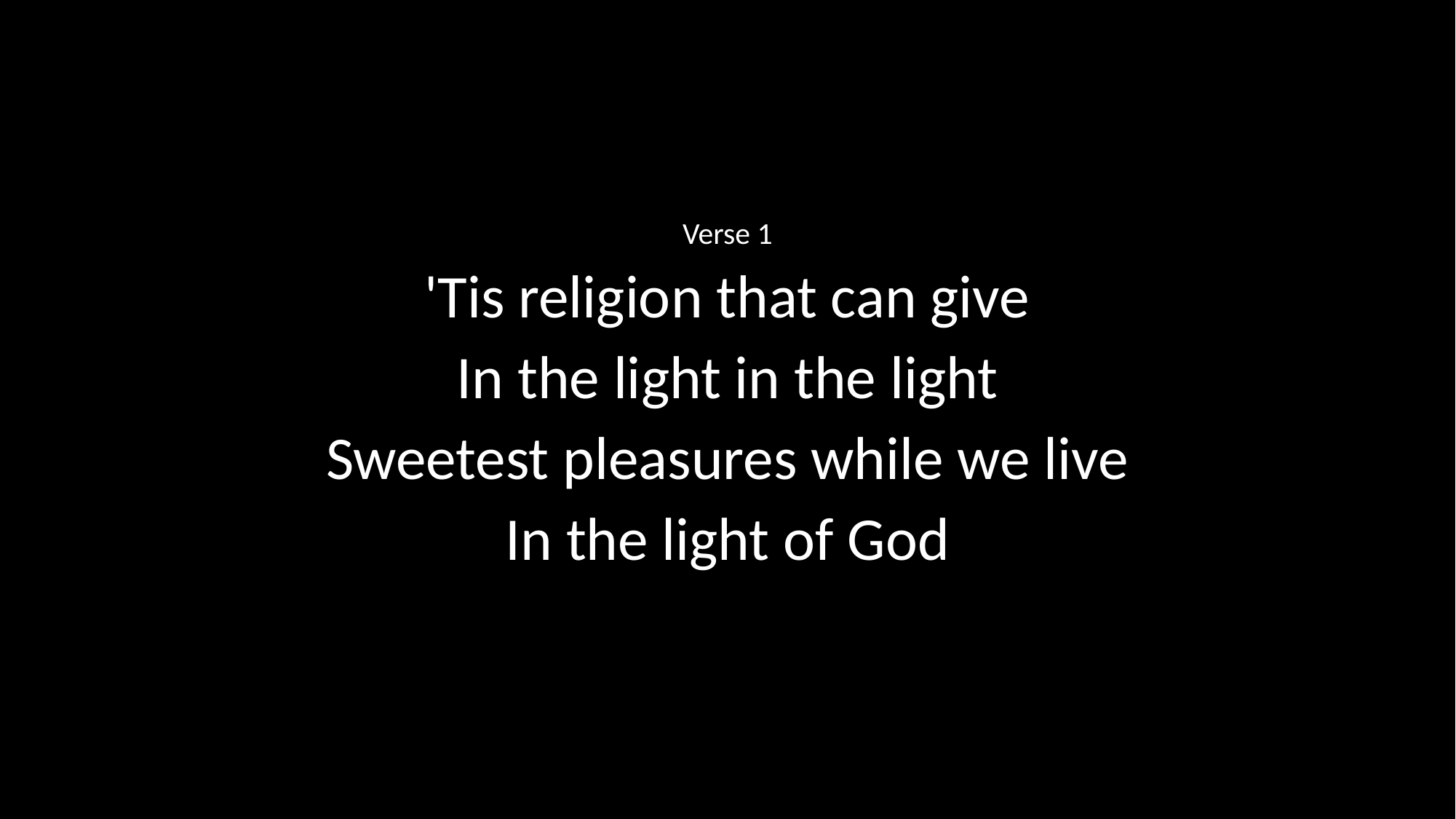

Verse 1
'Tis religion that can give
In the light in the light
Sweetest pleasures while we live
In the light of God